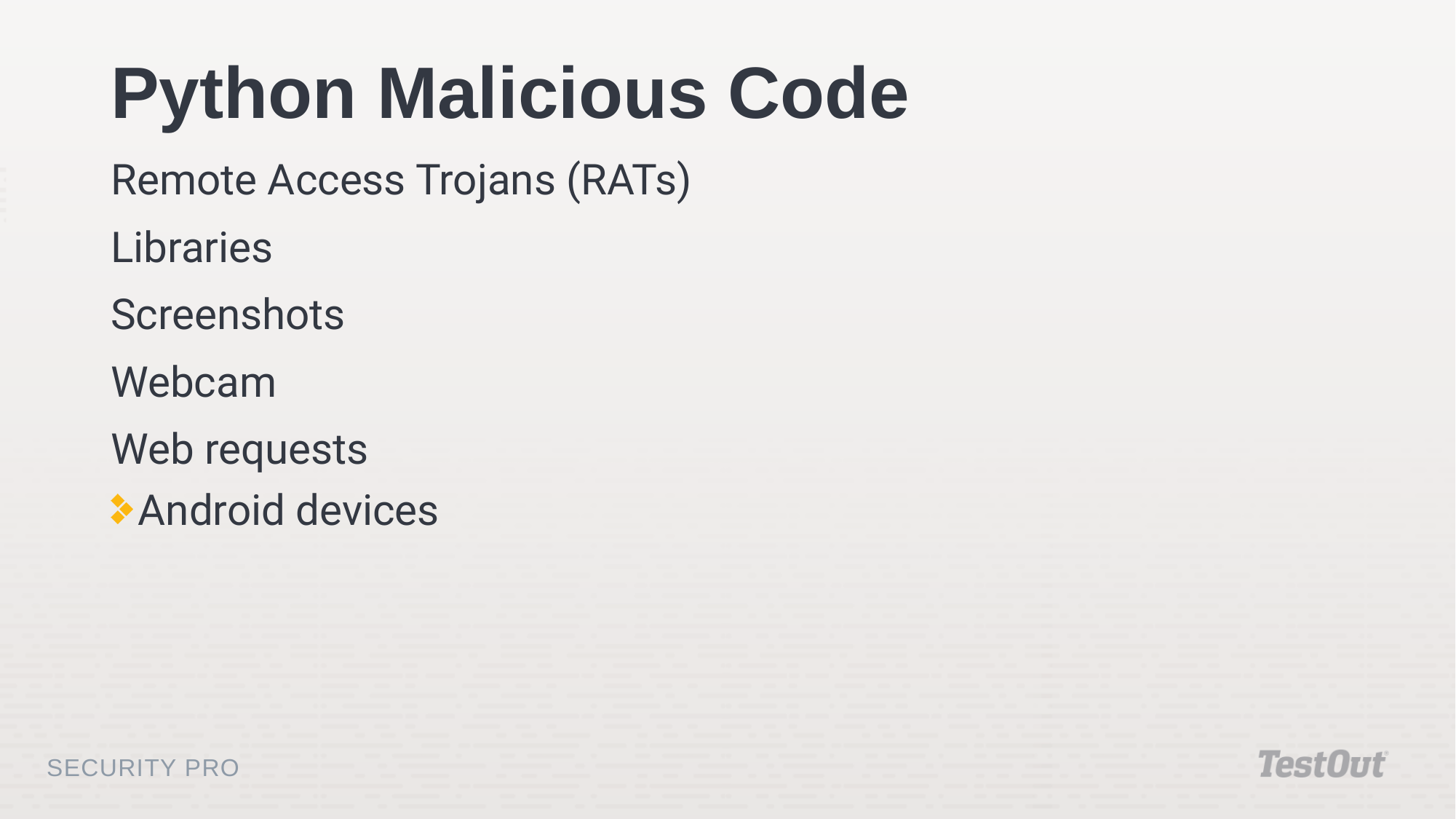

# Python Malicious Code
Remote Access Trojans (RATs)
Libraries
Screenshots
Webcam
Web requests
Android devices
Security Pro